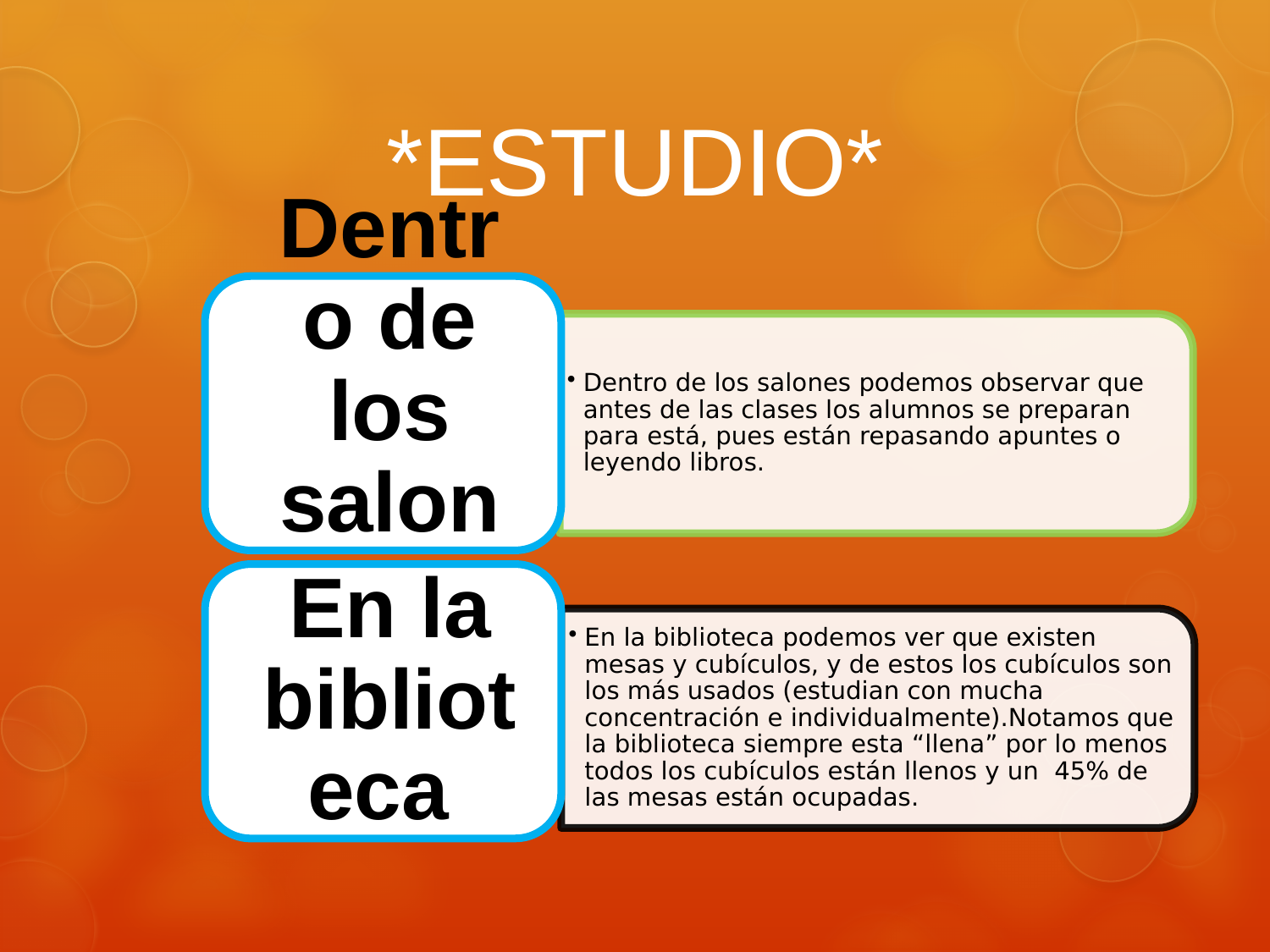

# *ESTUDIO*
Dentro de los salones podemos observar que antes de las clases los alumnos se preparan para está, pues están repasando apuntes o leyendo libros.
Dentro de los salones
En la biblioteca podemos ver que existen mesas y cubículos, y de estos los cubículos son los más usados (estudian con mucha concentración e individualmente).Notamos que la biblioteca siempre esta “llena” por lo menos todos los cubículos están llenos y un  45% de las mesas están ocupadas.
En la biblioteca